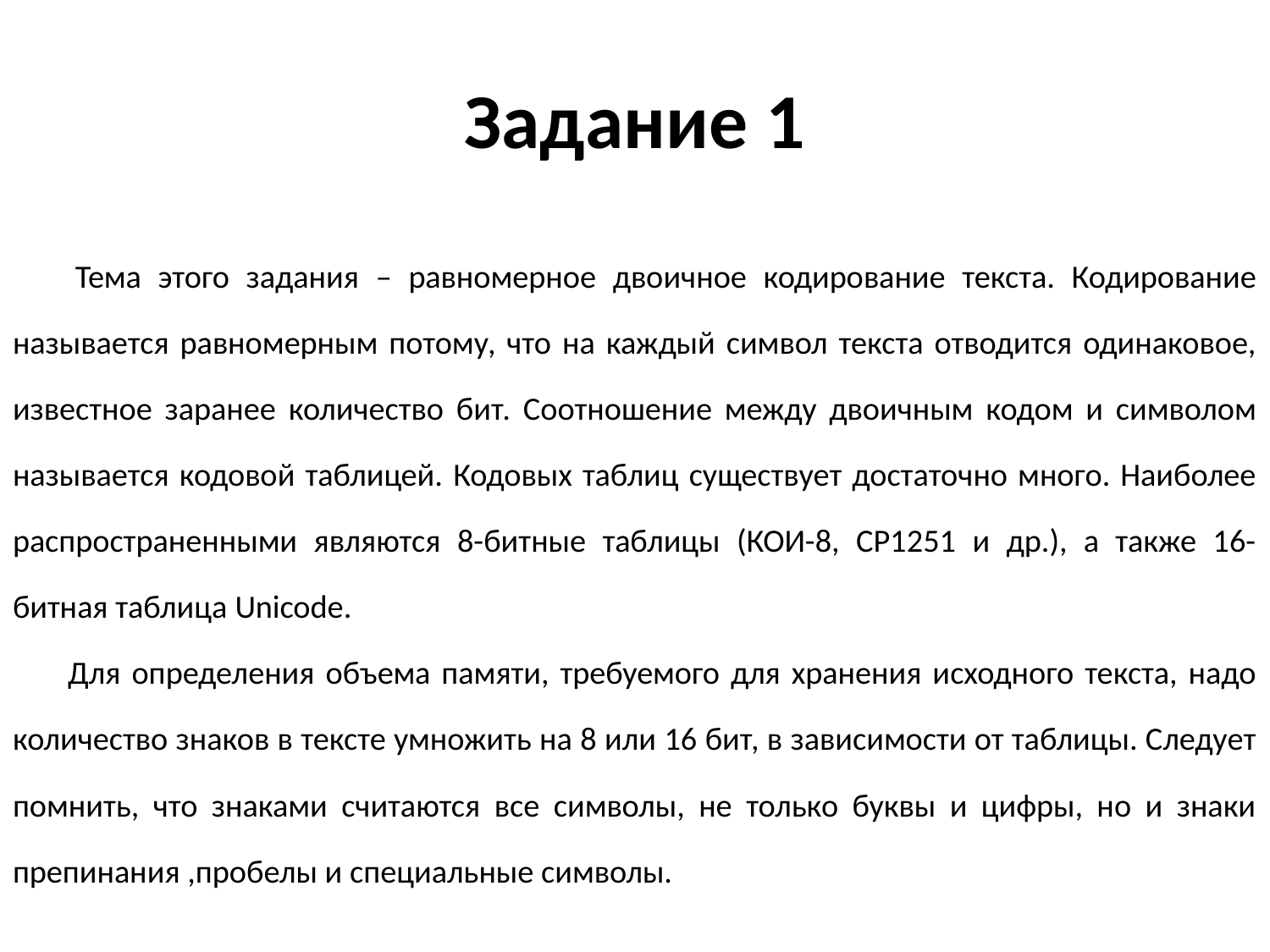

# Задание 1
 Тема этого задания – равномерное двоичное кодирование текста. Кодирование называется равномерным потому, что на каждый символ текста отводится одинаковое, известное заранее количество бит. Соотношение между двоичным кодом и символом называется кодовой таблицей. Кодовых таблиц существует достаточно много. Наиболее распространенными являются 8-битные таблицы (КОИ-8, СР1251 и др.), а также 16-битная таблица Unicode.
Для определения объема памяти, требуемого для хранения исходного текста, надо количество знаков в тексте умножить на 8 или 16 бит, в зависимости от таблицы. Следует помнить, что знаками считаются все символы, не только буквы и цифры, но и знаки препинания ,пробелы и специальные символы.